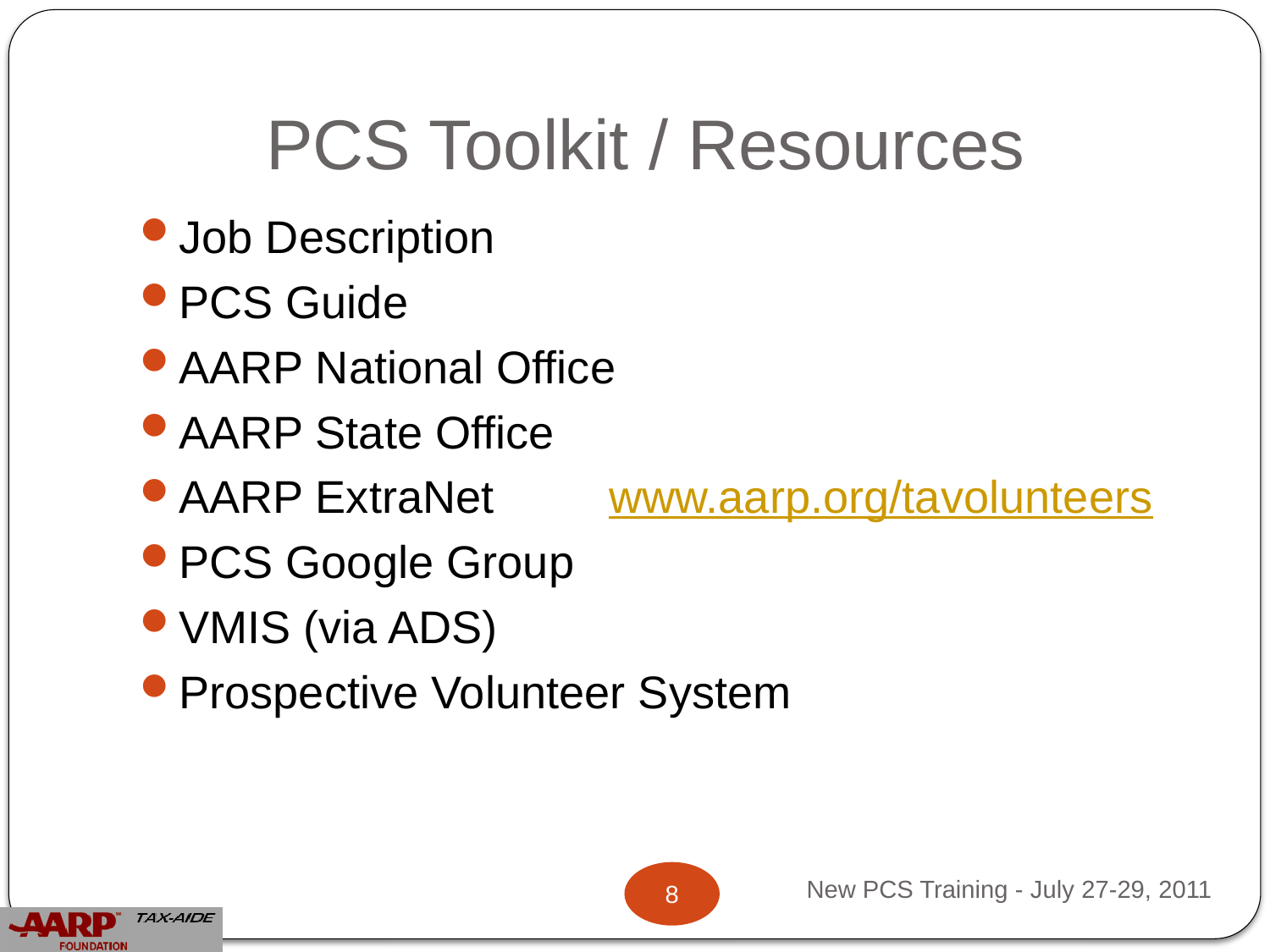

# PCS Toolkit / Resources
Job Description
PCS Guide
AARP National Office
AARP State Office
AARP ExtraNet         www.aarp.org/tavolunteers
PCS Google Group
VMIS (via ADS)
Prospective Volunteer System
New PCS Training - July 27-29, 2011
8